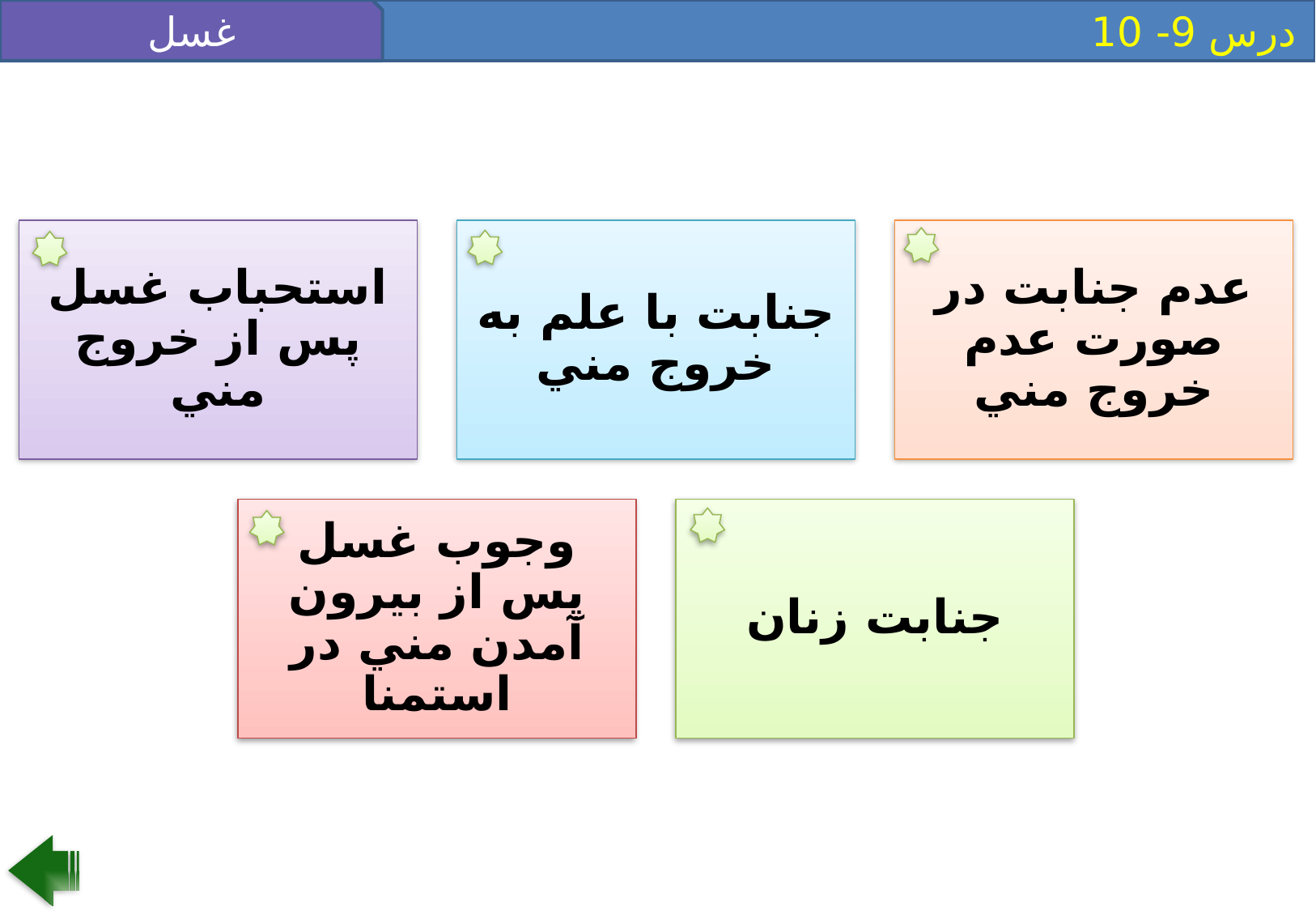

غسل
 درس 9- 10
استحباب غسل پس از خروج مني
جنابت با علم به خروج مني
عدم جنابت در صورت عدم خروج مني

وجوب غسل پس از بيرون آمدن مني در استمنا
جنابت زنان